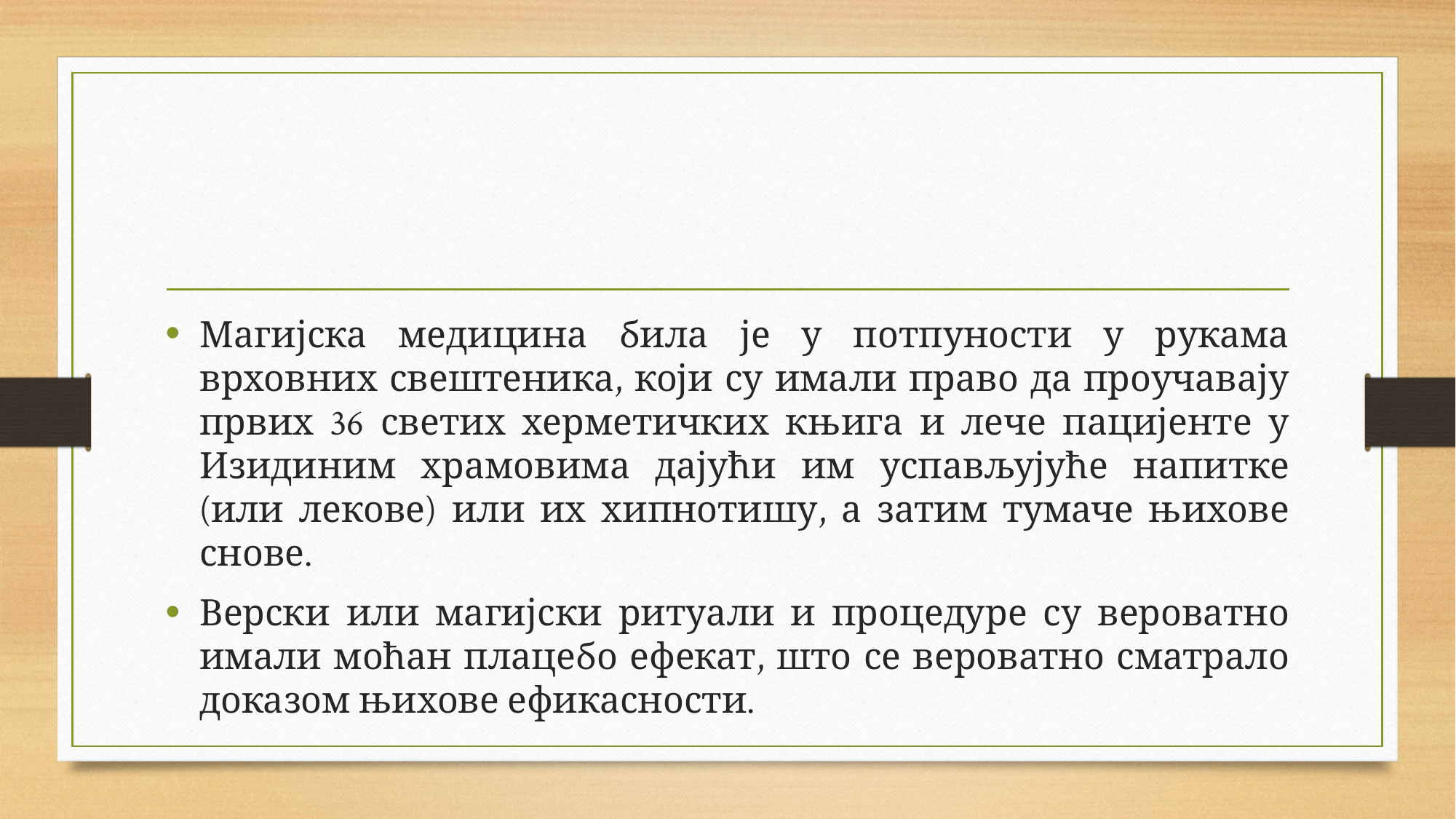

Магијска медицина била је у потпуности у рукама врховних свештеника, који су имали право да проучавају првих 36 светих херметичких књига и лече пацијенте у Изидиним храмовима дајући им успављујуће напитке (или лекове) или их хипнотишу, а затим тумаче њихове снове.
Верски или магијски ритуали и процедуре су вероватно имали моћан плацебо ефекат, што се вероватно сматрало доказом њихове ефикасности.